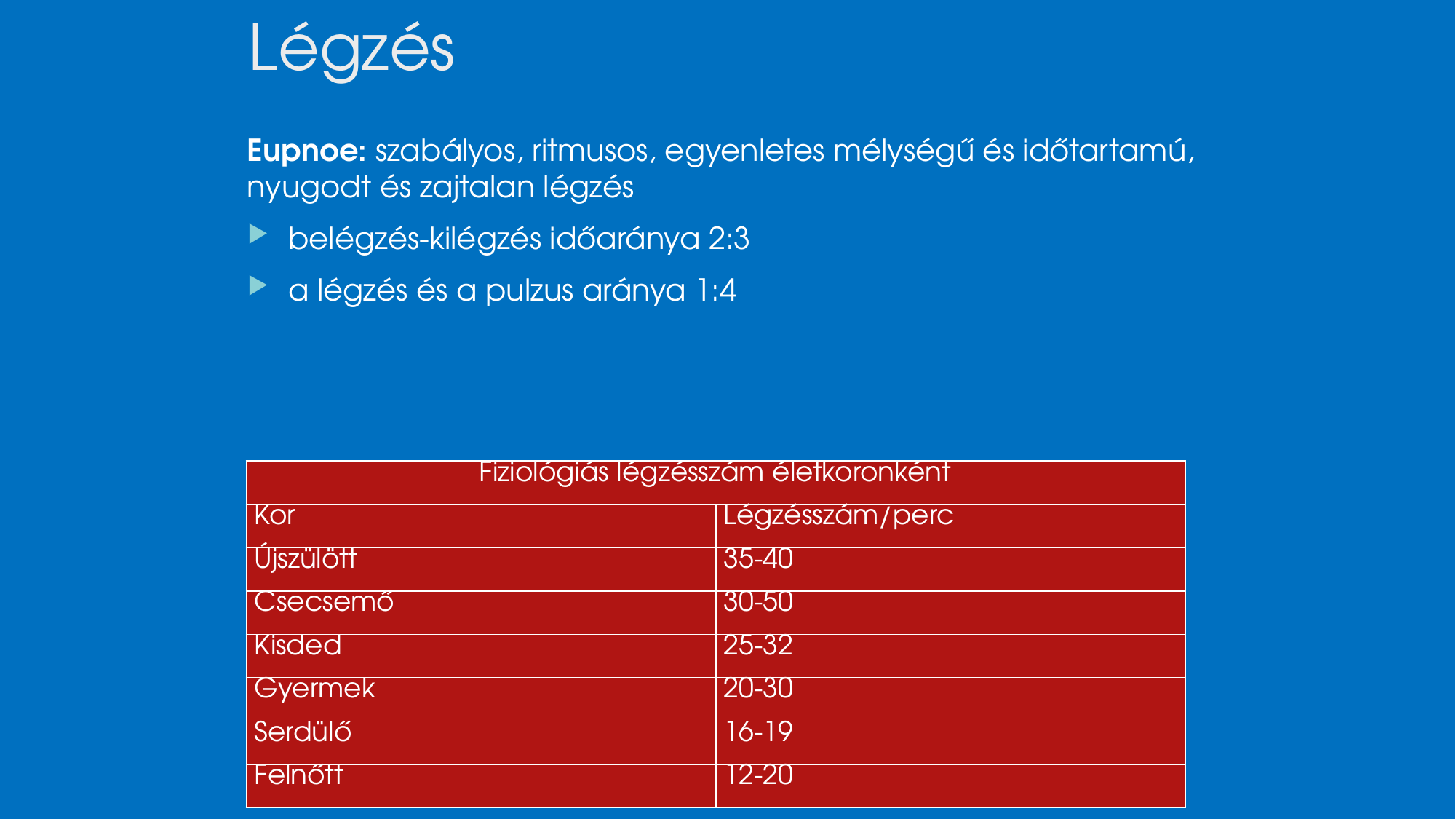

# Légzés
Eupnoe: szabályos, ritmusos, egyenletes mélységű és időtartamú, nyugodt és zajtalan légzés
belégzés-kilégzés időaránya 2:3
a légzés és a pulzus aránya 1:4

| Fiziológiás légzésszám életkoronként |  |
| --- | --- |
| Kor | Légzésszám/perc |
| Újszülött | 35-40 |
| Csecsemő | 30-50 |
| Kisded | 25-32 |
| Gyermek | 20-30 |
| Serdülő | 16-19 |
| Felnőtt | 12-20 |